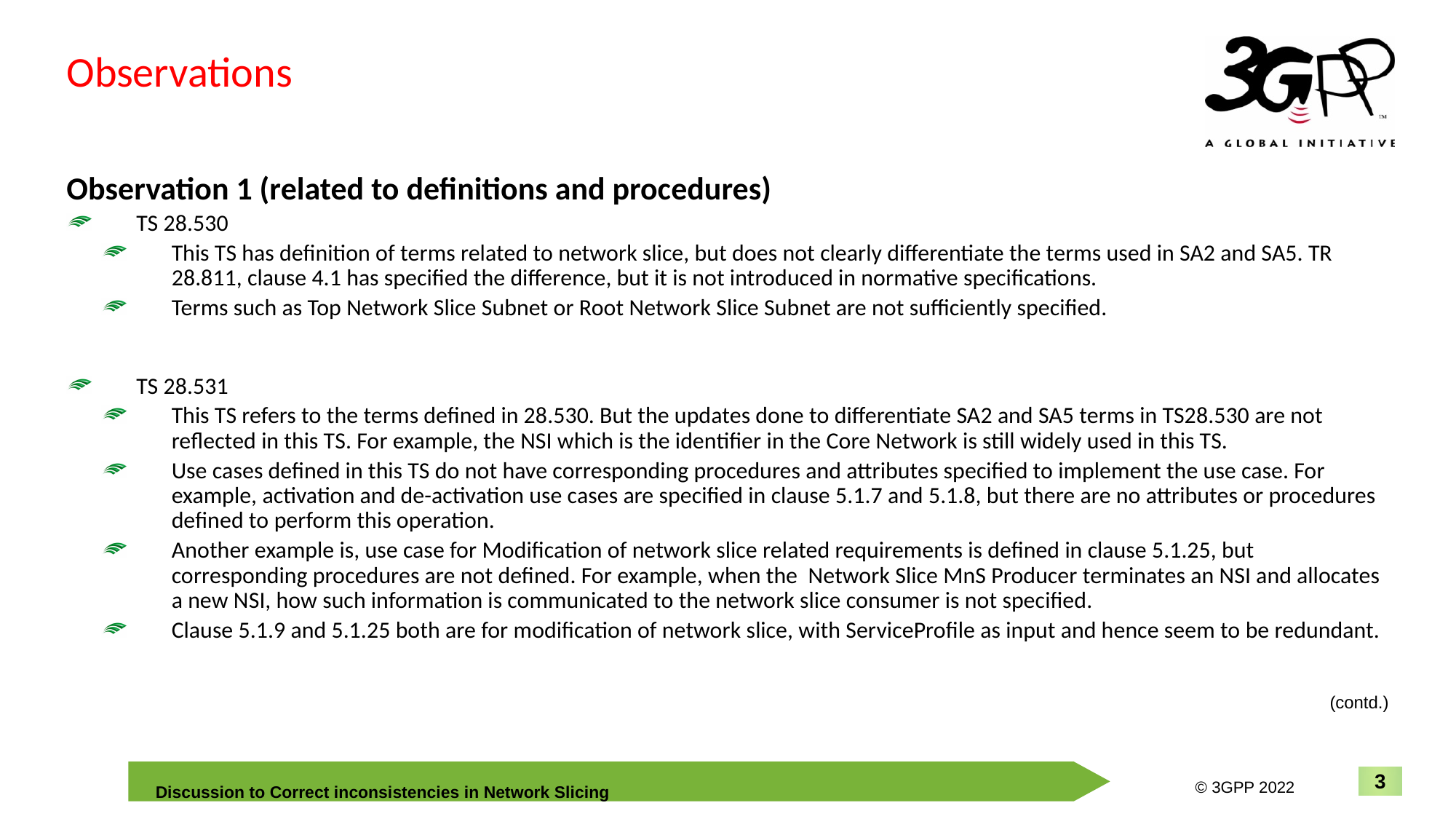

Observations

Observation 1 (related to definitions and procedures)
TS 28.530
This TS has definition of terms related to network slice, but does not clearly differentiate the terms used in SA2 and SA5. TR 28.811, clause 4.1 has specified the difference, but it is not introduced in normative specifications.
Terms such as Top Network Slice Subnet or Root Network Slice Subnet are not sufficiently specified.

TS 28.531
This TS refers to the terms defined in 28.530. But the updates done to differentiate SA2 and SA5 terms in TS28.530 are not reflected in this TS. For example, the NSI which is the identifier in the Core Network is still widely used in this TS.
Use cases defined in this TS do not have corresponding procedures and attributes specified to implement the use case. For example, activation and de-activation use cases are specified in clause 5.1.7 and 5.1.8, but there are no attributes or procedures defined to perform this operation.
Another example is, use case for Modification of network slice related requirements is defined in clause 5.1.25, but corresponding procedures are not defined. For example, when the  Network Slice MnS Producer terminates an NSI and allocates a new NSI, how such information is communicated to the network slice consumer is not specified.
Clause 5.1.9 and 5.1.25 both are for modification of network slice, with ServiceProfile as input and hence seem to be redundant.

(contd.)